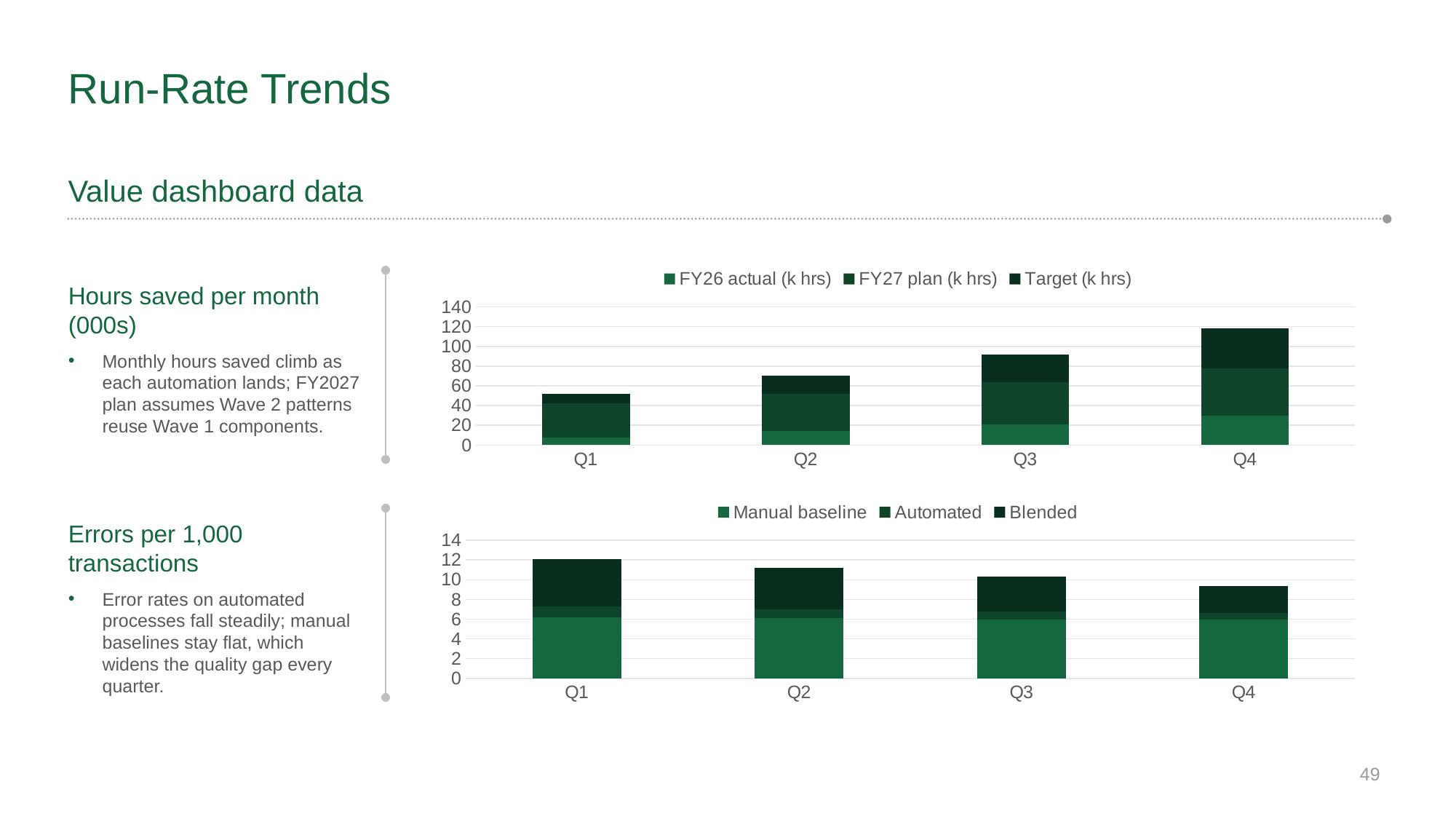

# Run-Rate Trends
Value dashboard data

### Chart

| Category | FY26 actual (k hrs) | FY27 plan (k hrs) | Target (k hrs) |
|---|---|---|---|
| Q1 | 8.0 | 34.0 | 10.0 |
| Q2 | 14.0 | 38.0 | 18.0 |
| Q3 | 21.0 | 43.0 | 28.0 |
| Q4 | 30.0 | 48.0 | 40.0 |
Hours saved per month (000s)
Monthly hours saved climb as each automation lands; FY2027 plan assumes Wave 2 patterns reuse Wave 1 components.

### Chart

| Category | Manual baseline | Automated | Blended |
|---|---|---|---|
| Q1 | 6.2 | 1.1 | 4.8 |
| Q2 | 6.1 | 0.9 | 4.2 |
| Q3 | 6.0 | 0.8 | 3.5 |
| Q4 | 6.0 | 0.6 | 2.8 |
Errors per 1,000 transactions
Error rates on automated processes fall steadily; manual baselines stay flat, which widens the quality gap every quarter.
49